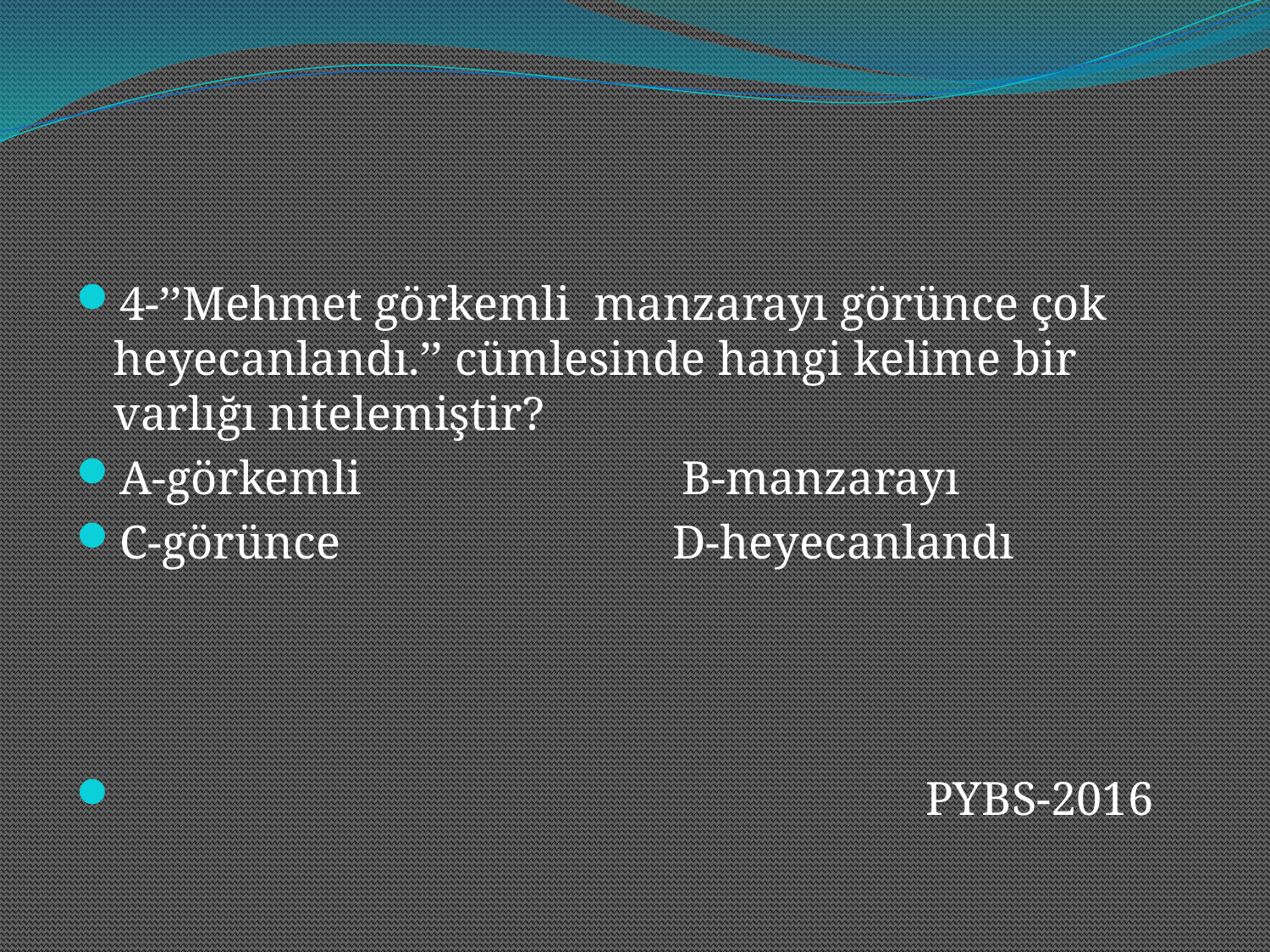

#
4-’’Mehmet görkemli  manzarayı görünce çok heyecanlandı.’’ cümlesinde hangi kelime bir varlığı nitelemiştir?
A-görkemli                           B-manzarayı
C-görünce                            D-heyecanlandı

                                                                    PYBS-2016